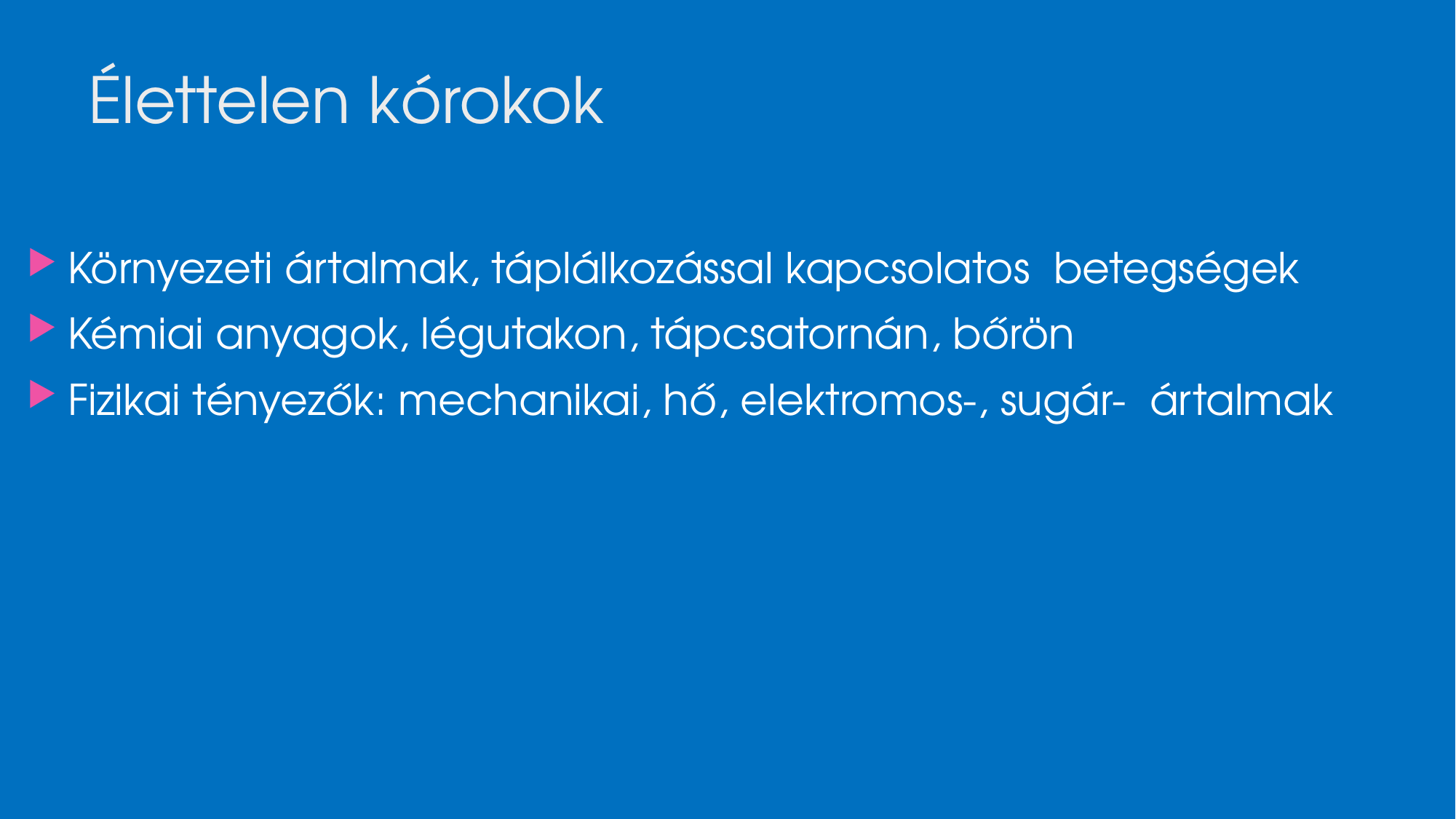

# Élettelen kórokok
Környezeti ártalmak, táplálkozással kapcsolatos  betegségek
Kémiai anyagok, légutakon, tápcsatornán, bőrön
Fizikai tényezők: mechanikai, hő, elektromos-, sugár-  ártalmak